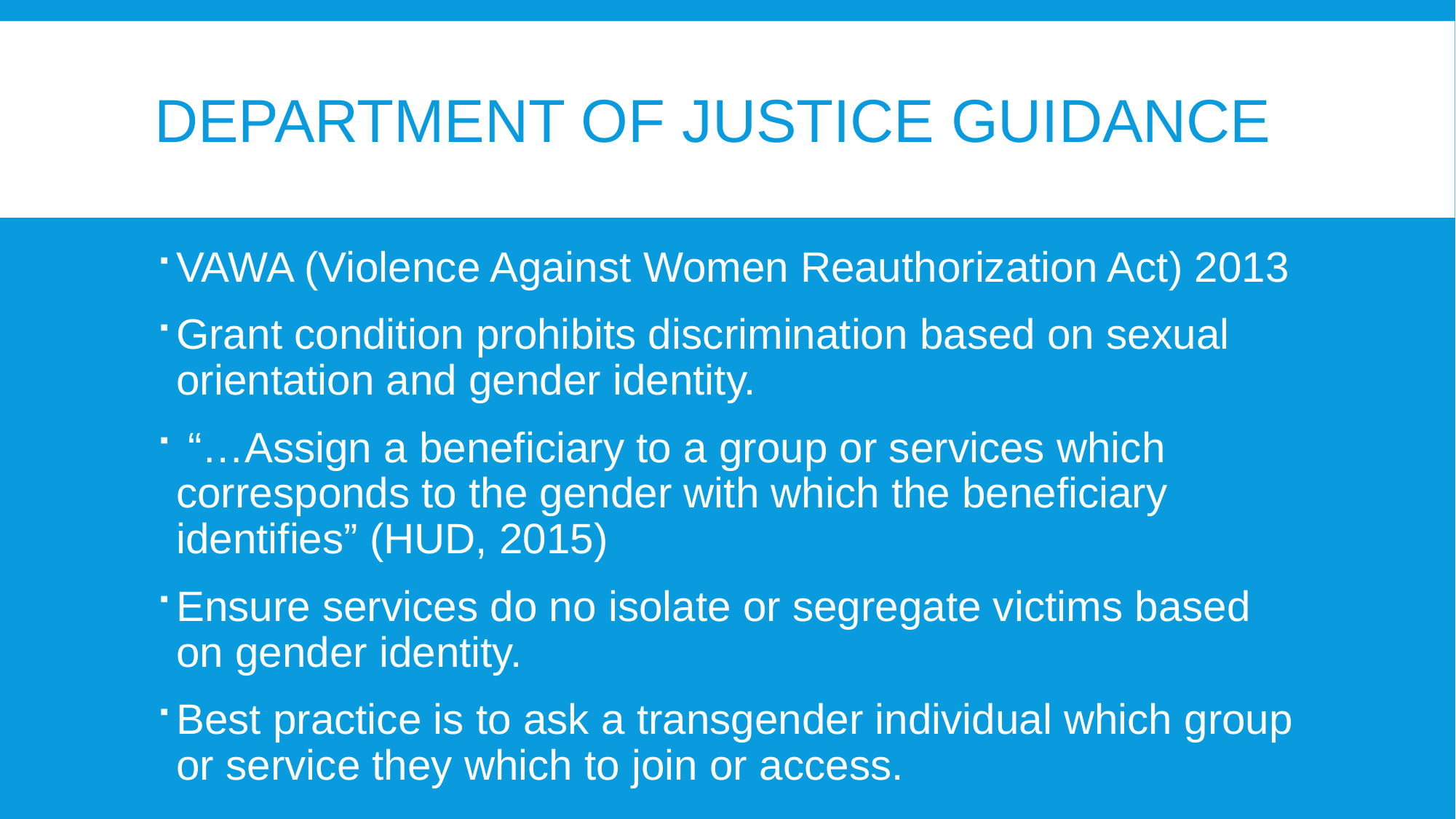

# Department of Justice Guidance
VAWA (Violence Against Women Reauthorization Act) 2013
Grant condition prohibits discrimination based on sexual orientation and gender identity.
 “…Assign a beneficiary to a group or services which corresponds to the gender with which the beneficiary identifies” (HUD, 2015)
Ensure services do no isolate or segregate victims based on gender identity.
Best practice is to ask a transgender individual which group or service they which to join or access.